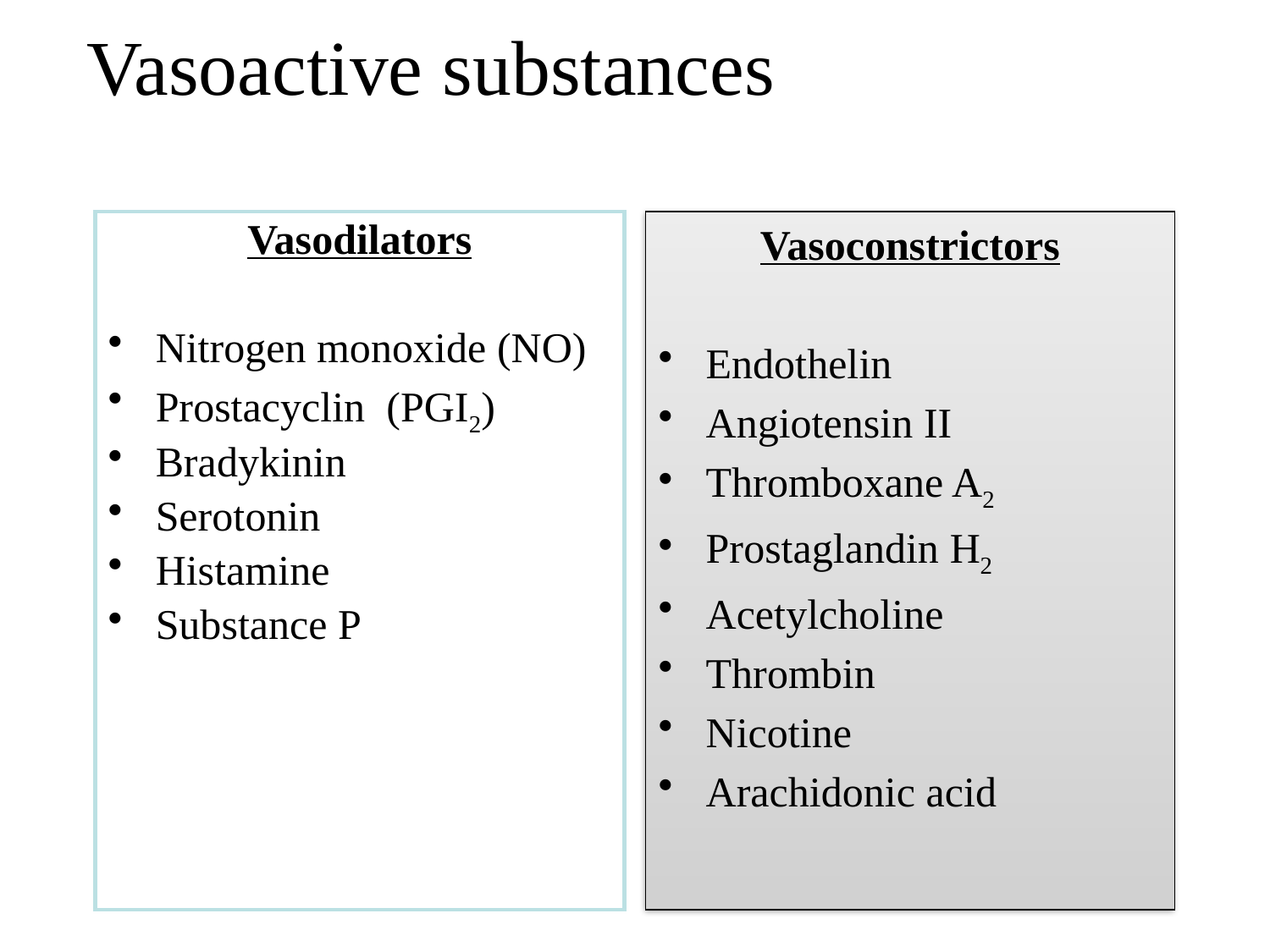

# Vasoactive substances

Vasodilators

Nitrogen monoxide (NO)
Prostacyclin  (PGI2)
Bradykinin
Serotonin
Histamine
Substance P
Vasoconstrictors

Endothelin
Angiotensin II
Thromboxane A2
Prostaglandin H2
Acetylcholine
Thrombin
Nicotine
Arachidonic acid